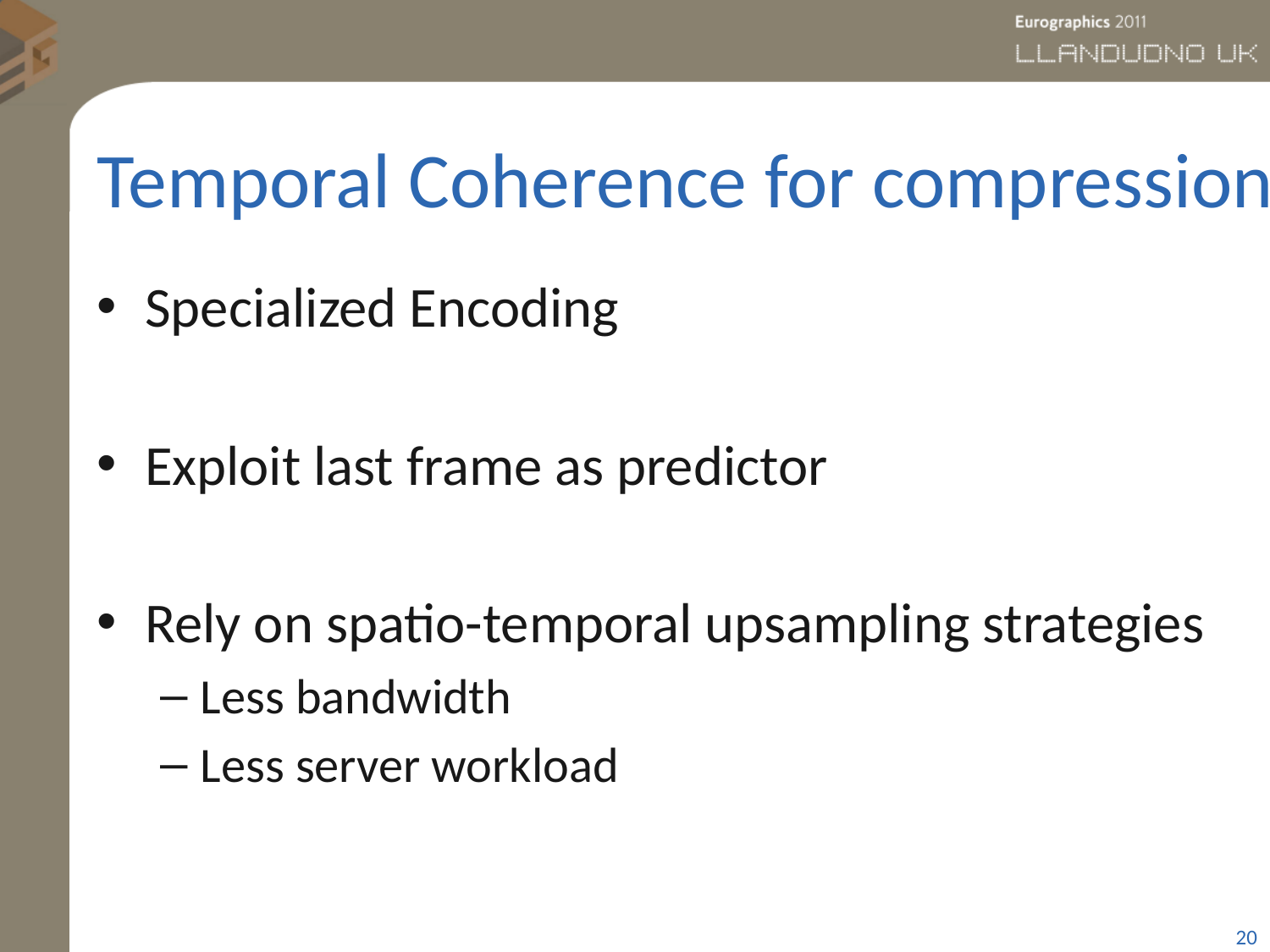

# Temporal Coherence for compression
Specialized Encoding

Exploit last frame as predictor

Rely on spatio-temporal upsampling strategies
Less bandwidth
Less server workload
20